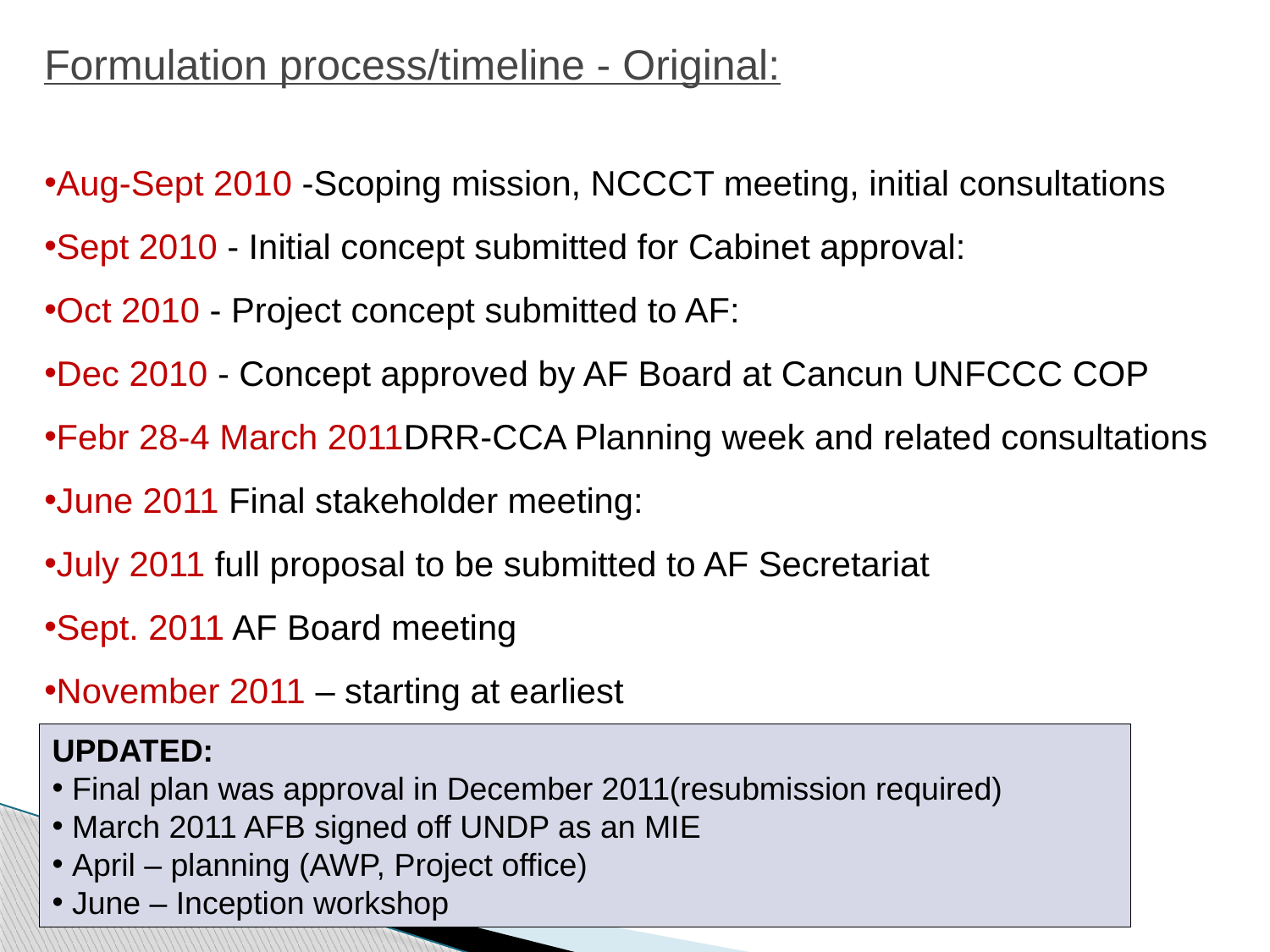

Formulation process/timeline - Original:

Aug-Sept 2010 -Scoping mission, NCCCT meeting, initial consultations
Sept 2010 - Initial concept submitted for Cabinet approval:
Oct 2010 - Project concept submitted to AF:
Dec 2010 - Concept approved by AF Board at Cancun UNFCCC COP
Febr 28-4 March 2011DRR-CCA Planning week and related consultations
June 2011 Final stakeholder meeting:
July 2011 full proposal to be submitted to AF Secretariat
Sept. 2011 AF Board meeting
November 2011 – starting at earliest

UPDATED:
 Final plan was approval in December 2011(resubmission required)
 March 2011 AFB signed off UNDP as an MIE
 April – planning (AWP, Project office)
 June – Inception workshop